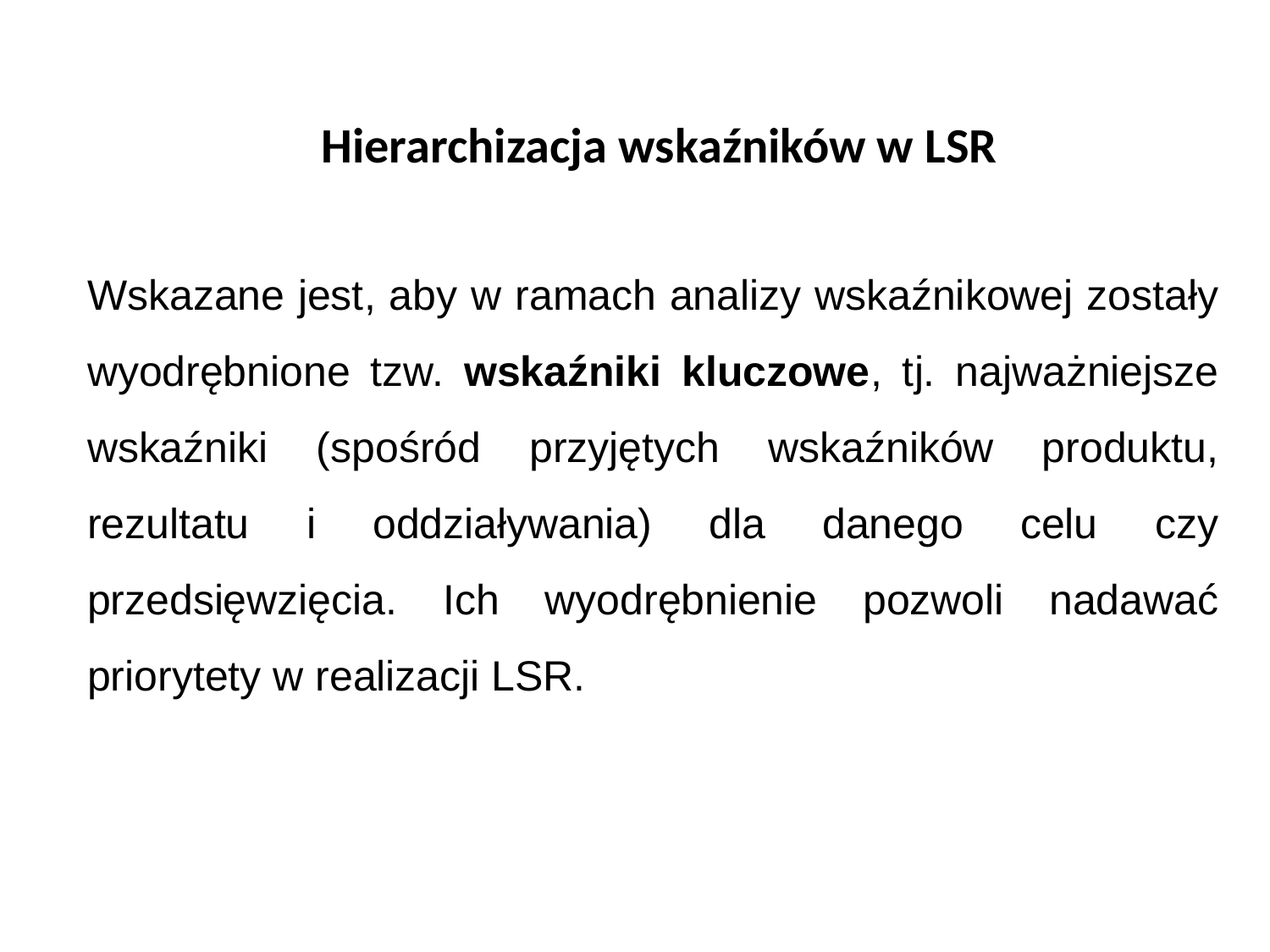

Hierarchizacja wskaźników w LSR
Wskazane jest, aby w ramach analizy wskaźnikowej zostały wyodrębnione tzw. wskaźniki kluczowe, tj. najważniejsze wskaźniki (spośród przyjętych wskaźników produktu, rezultatu i oddziaływania) dla danego celu czy przedsięwzięcia. Ich wyodrębnienie pozwoli nadawać priorytety w realizacji LSR.